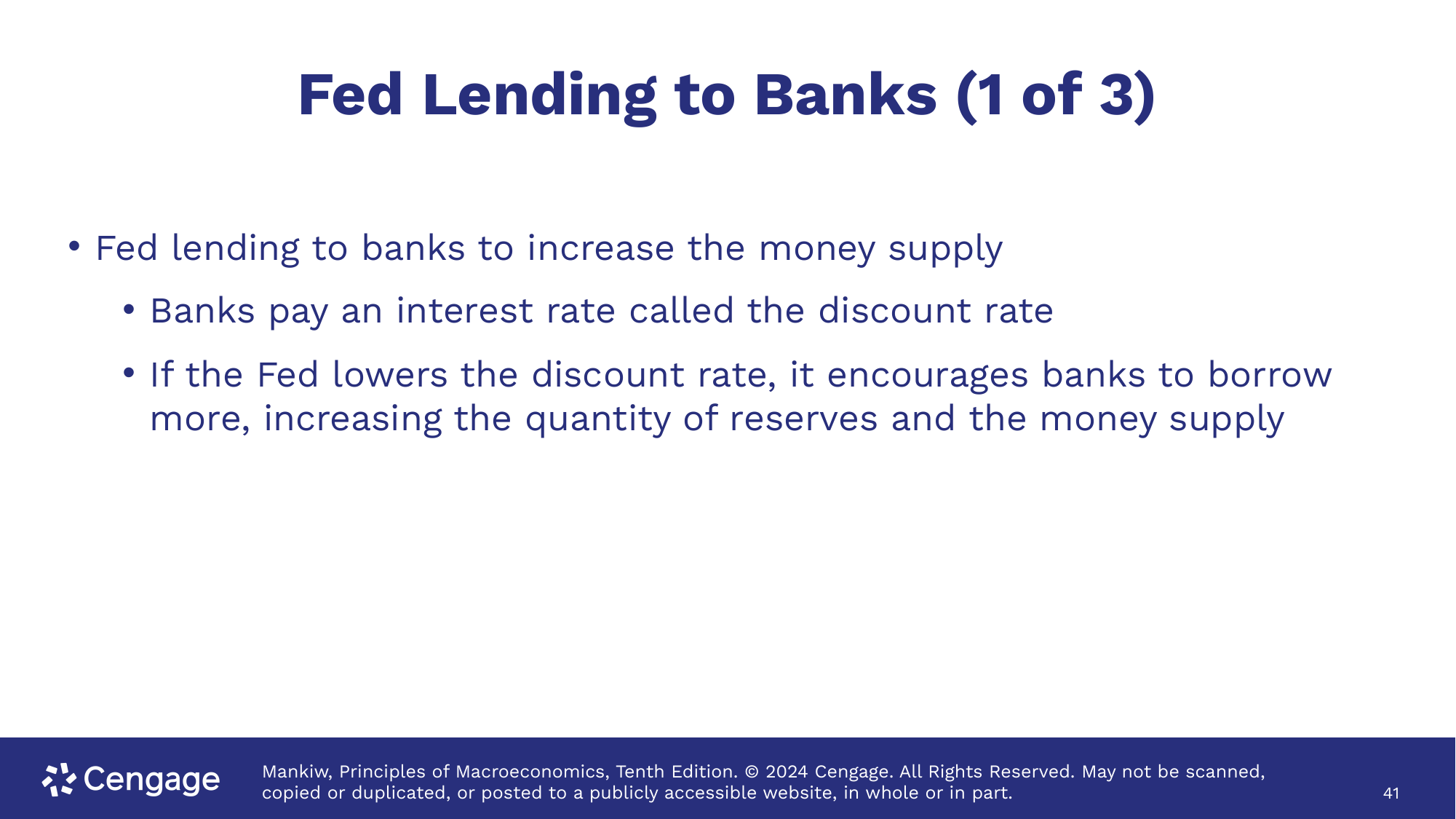

# Fed Lending to Banks (1 of 3)
Fed lending to banks to increase the money supply
Banks pay an interest rate called the discount rate
If the Fed lowers the discount rate, it encourages banks to borrow more, increasing the quantity of reserves and the money supply